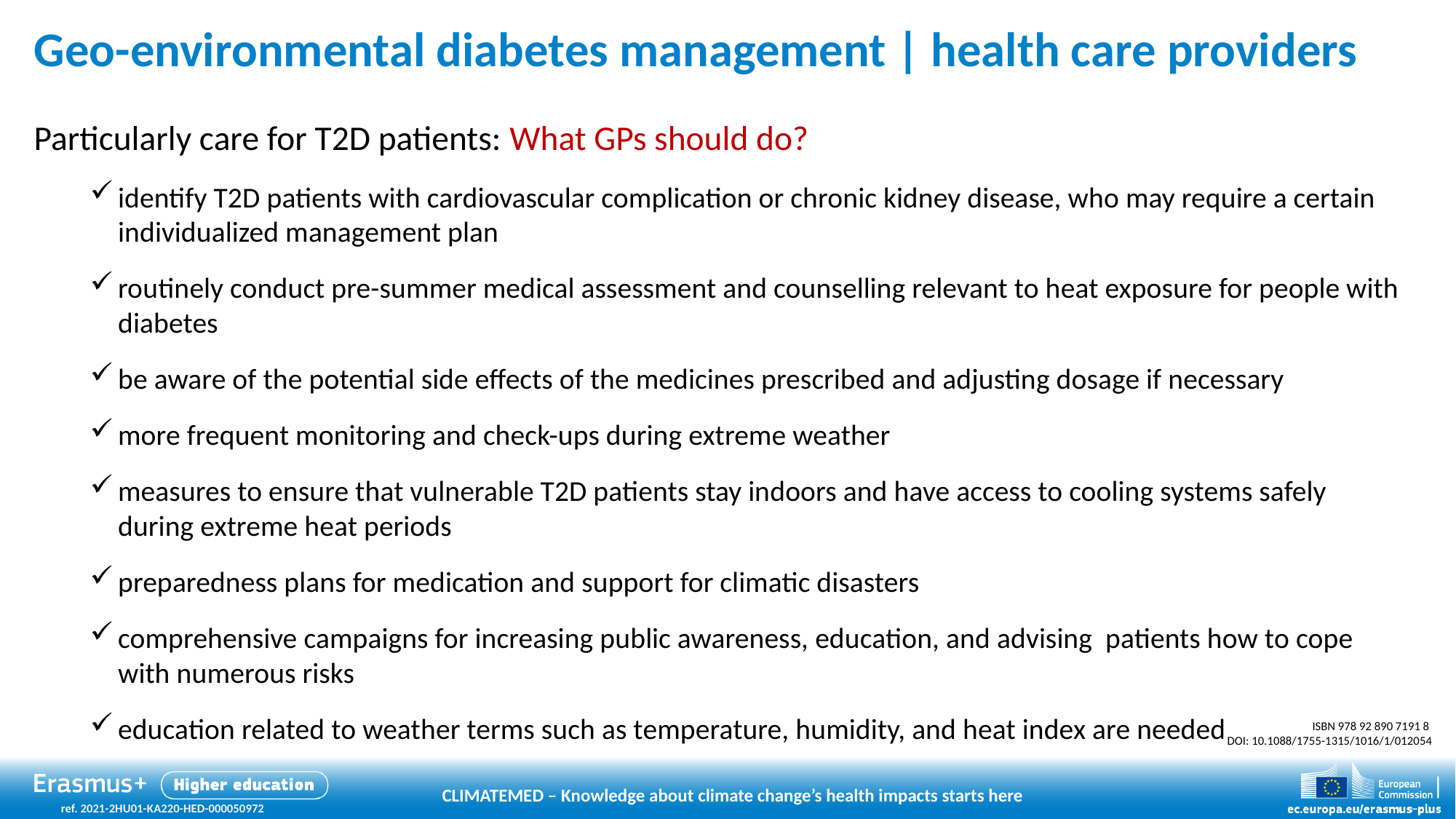

# Geo-environmental diabetes management | health care providers

Particularly care for T2D patients: What GPs should do?
identify T2D patients with cardiovascular complication or chronic kidney disease, who may require a certain individualized management plan
routinely conduct pre-summer medical assessment and counselling relevant to heat exposure for people with diabetes
be aware of the potential side effects of the medicines prescribed and adjusting dosage if necessary
more frequent monitoring and check-ups during extreme weather
measures to ensure that vulnerable T2D patients stay indoors and have access to cooling systems safely during extreme heat periods
preparedness plans for medication and support for climatic disasters
comprehensive campaigns for increasing public awareness, education, and advising  patients how to cope with numerous risks
education related to weather terms such as temperature, humidity, and heat index are needed
ISBN 978 92 890 7191 8
DOI: 10.1088/1755-1315/1016/1/012054